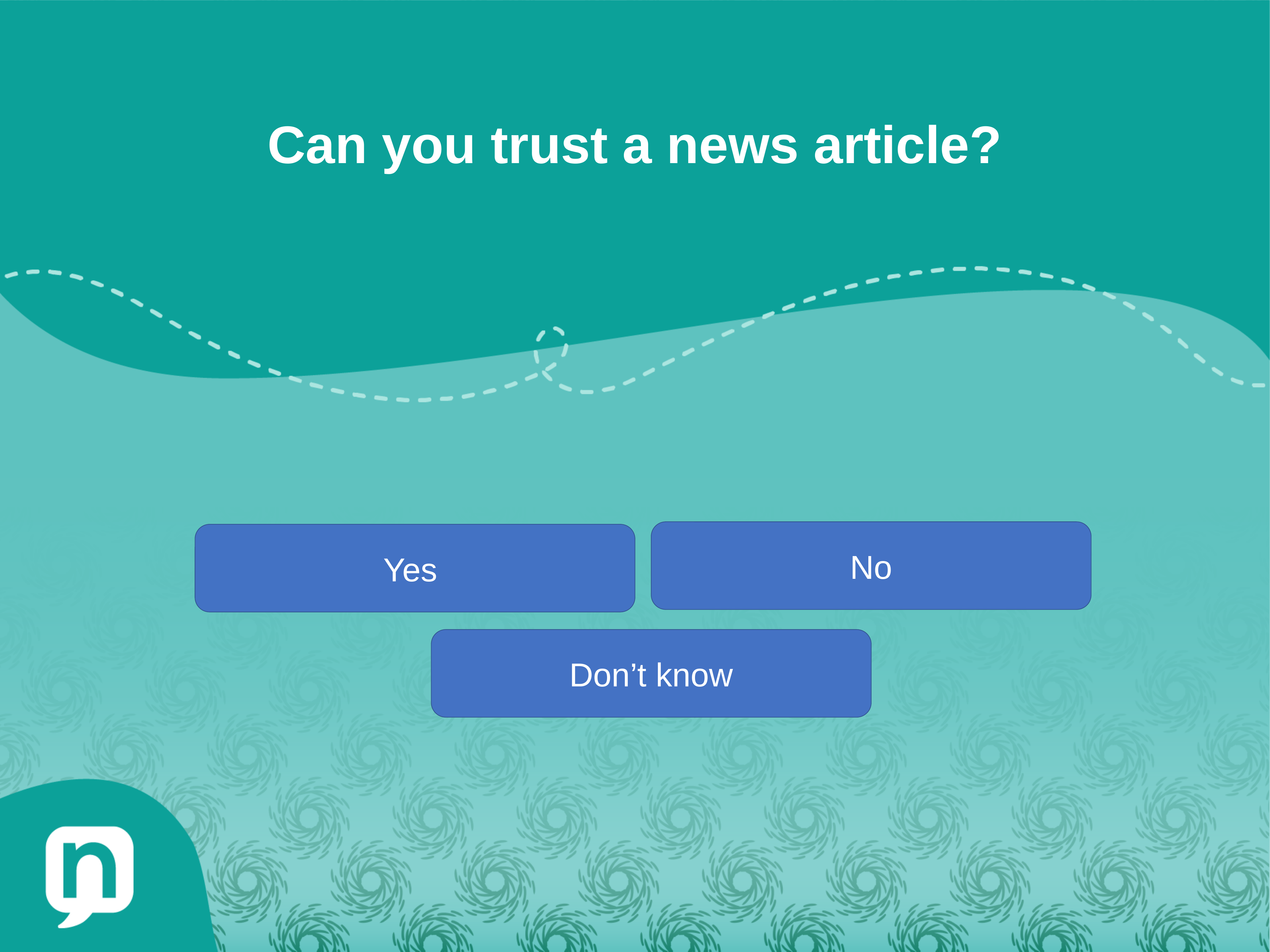

Can you trust a news article?
No
Yes
Don’t know